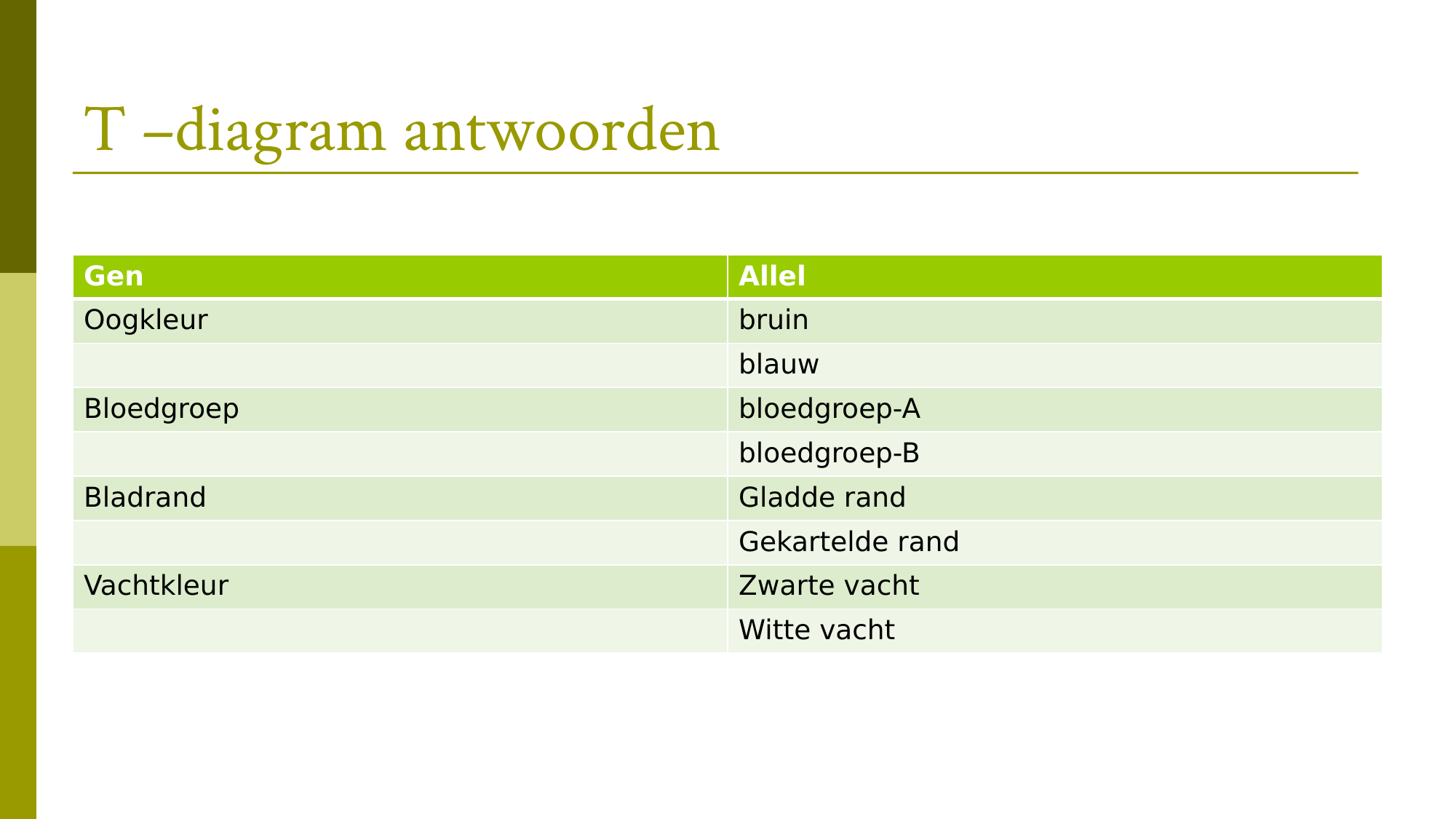

# T –diagram antwoorden
| Gen | Allel |
| --- | --- |
| Oogkleur | bruin |
|  | blauw |
| Bloedgroep | bloedgroep-A |
|  | bloedgroep-B |
| Bladrand | Gladde rand |
|  | Gekartelde rand |
| Vachtkleur | Zwarte vacht |
|  | Witte vacht |